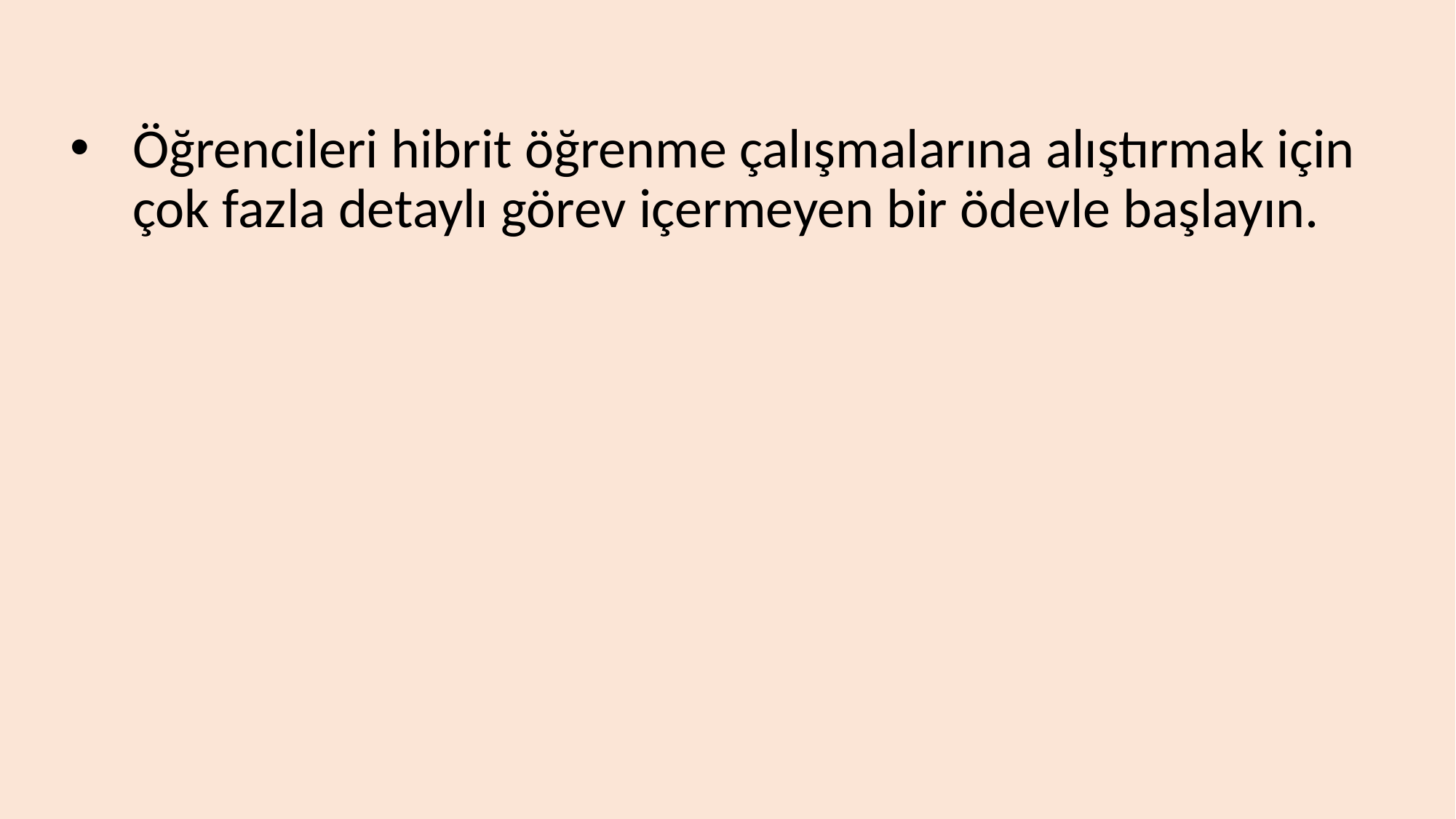

# Öğrencileri hibrit öğrenme çalışmalarına alıştırmak için çok fazla detaylı görev içermeyen bir ödevle başlayın.